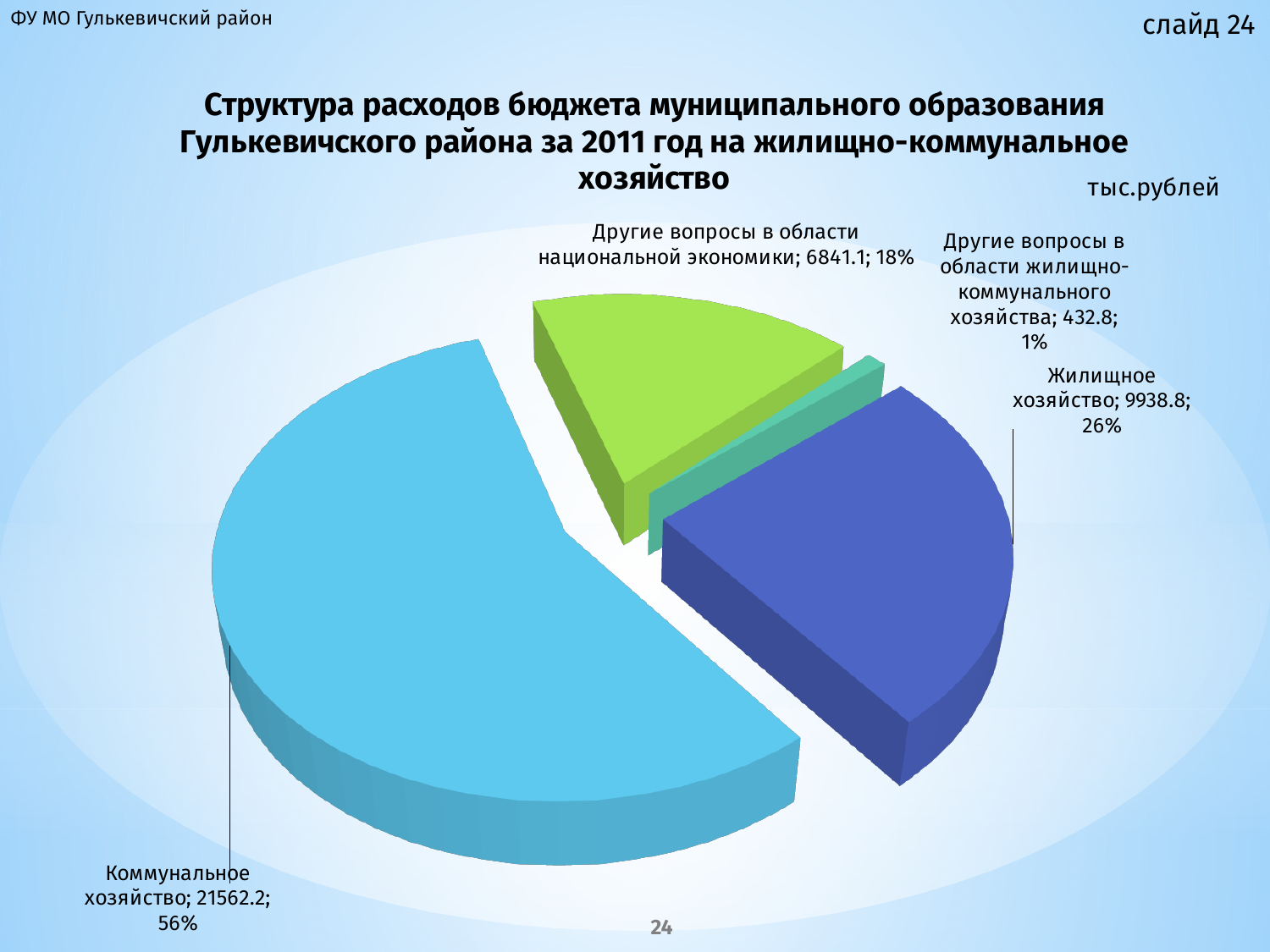

слайд 24
ФУ МО Гулькевичский район

[unsupported chart]

24